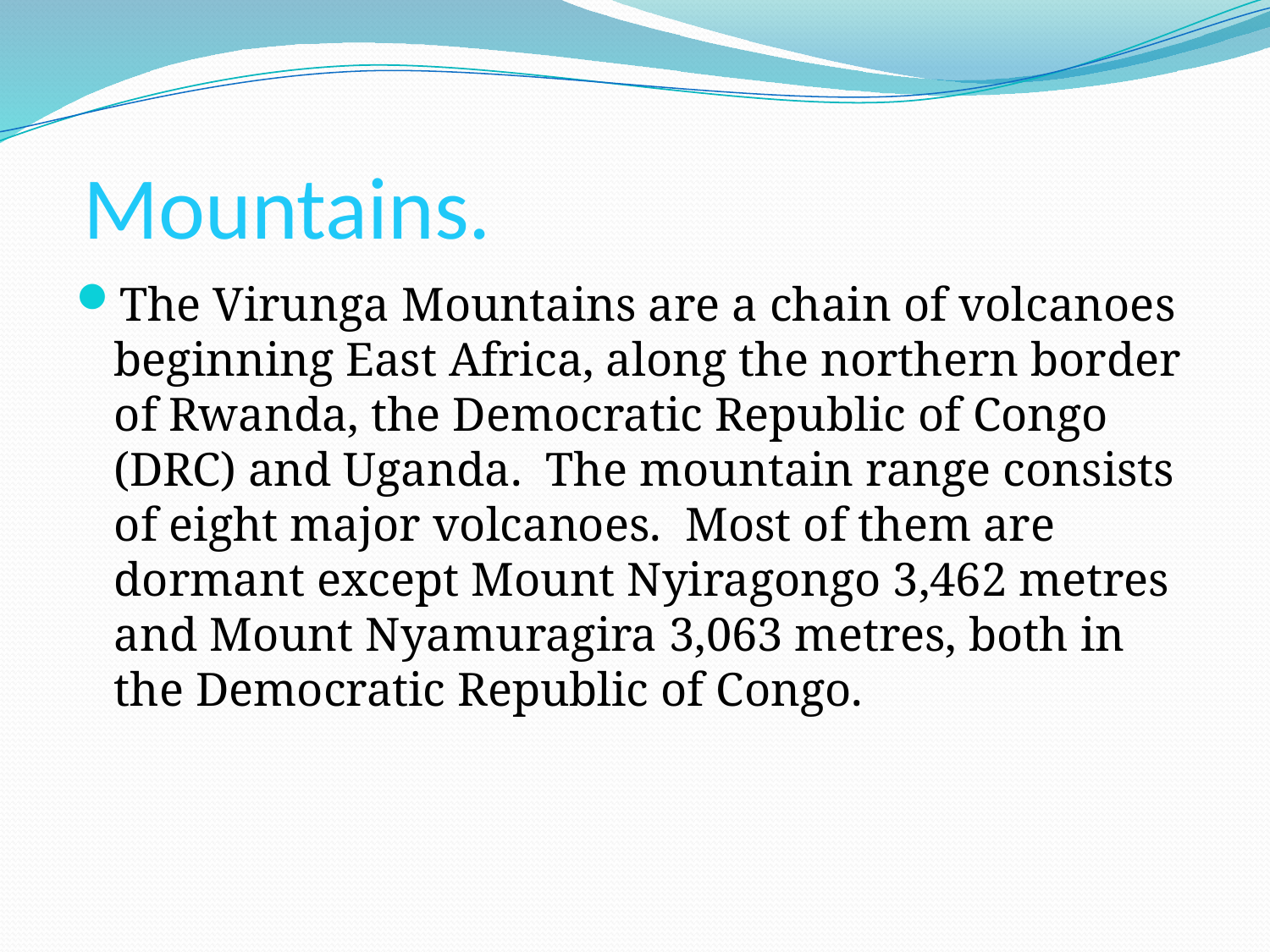

# Mountains.
The Virunga Mountains are a chain of volcanoes beginning East Africa, along the northern border of Rwanda, the Democratic Republic of Congo (DRC) and Uganda.  The mountain range consists of eight major volcanoes.  Most of them are dormant except Mount Nyiragongo 3,462 metres and Mount Nyamuragira 3,063 metres, both in the Democratic Republic of Congo.